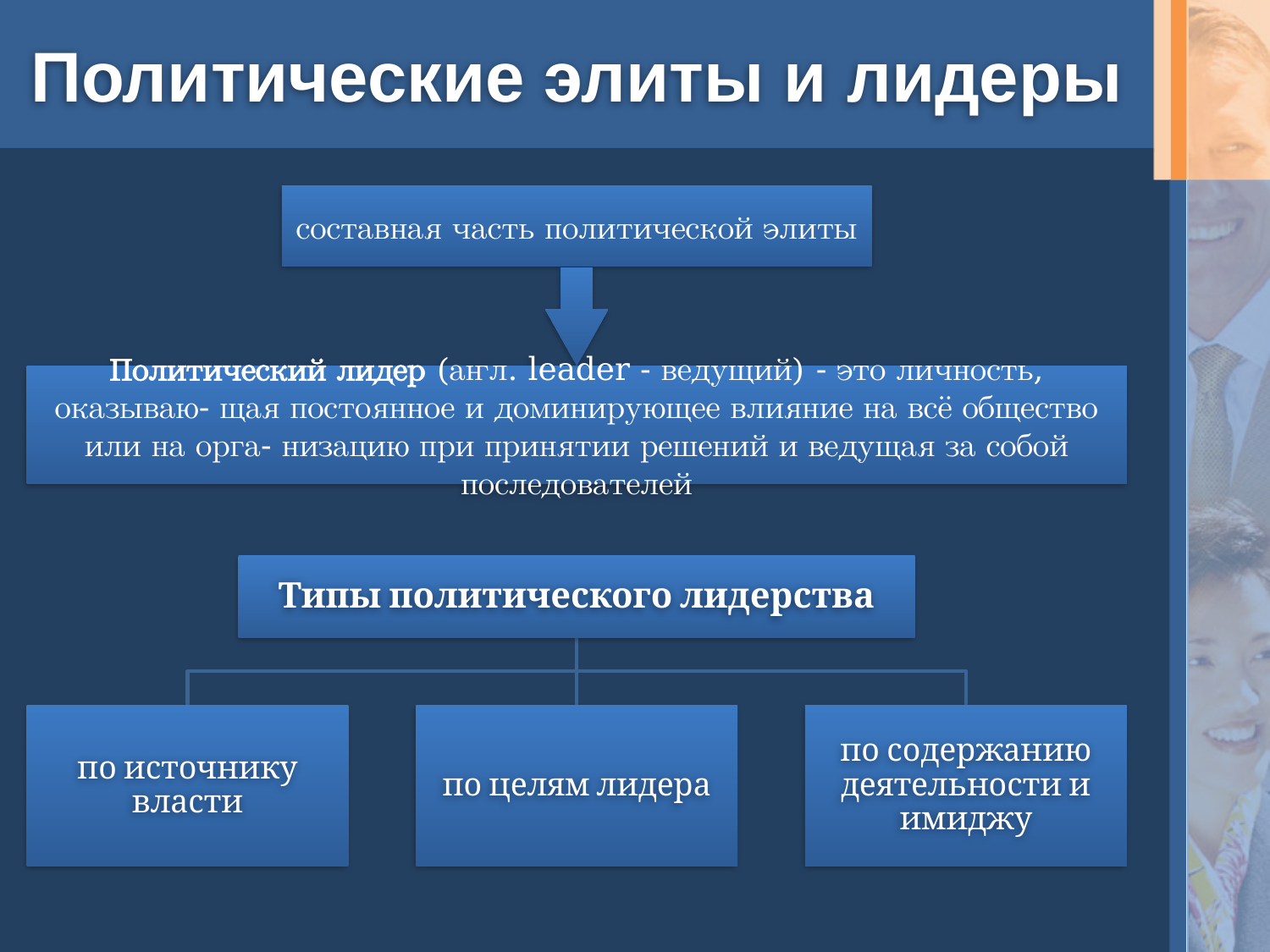

# Политические элиты и лидеры
составная часть политической элиты

Политический лидер (англ. leader - ведущий) - это личность, оказываю- щая постоянное и доминирующее влияние на всё общество или на орга- низацию при принятии решений и ведущая за собой последователей

Типы политического лидерства

по источнику власти

по целям лидера

по содержанию деятельности и имиджу